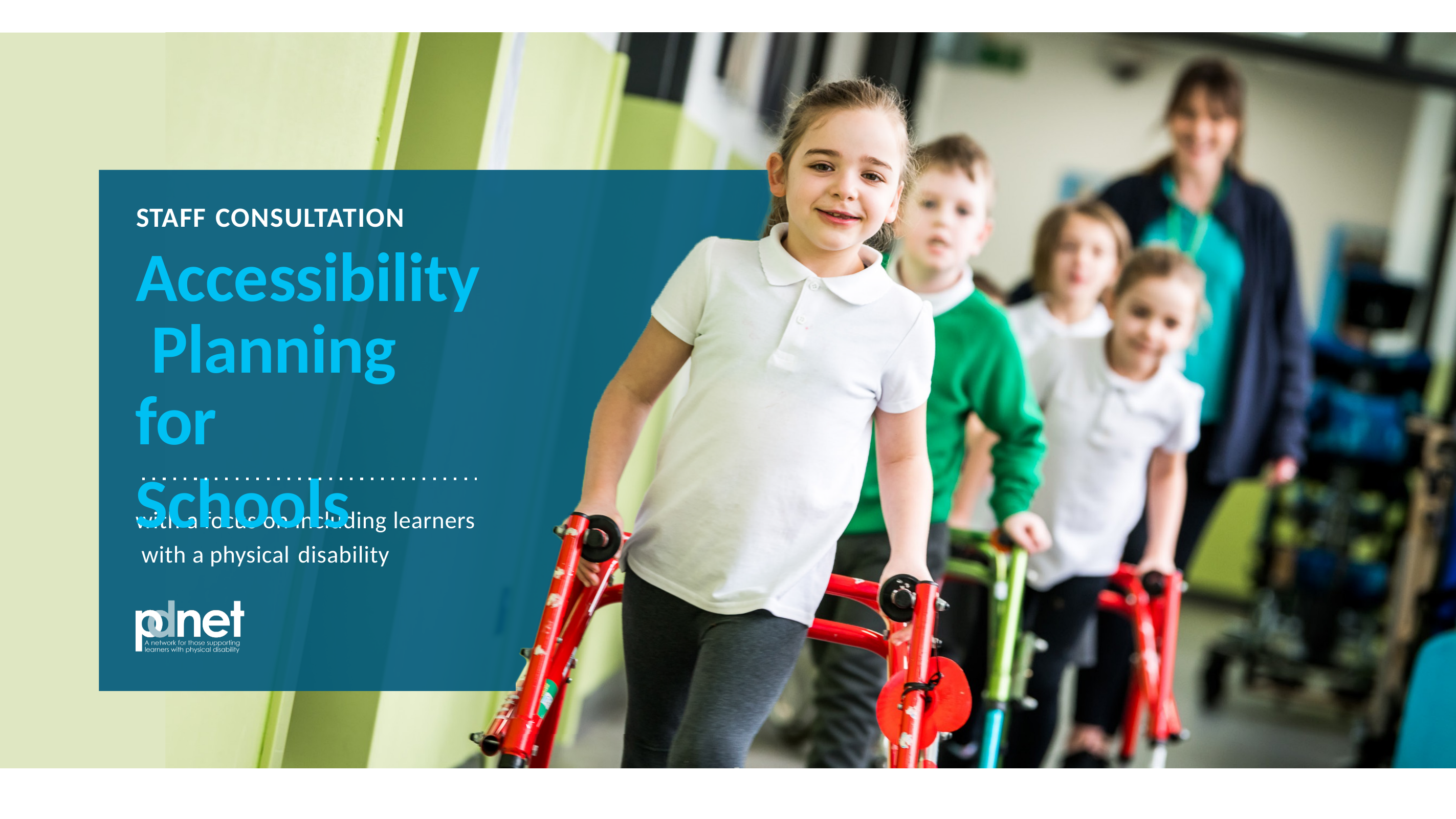

# STAFF CONSULTATION
Accessibility  Planning
for Schools

with a focus on including learners  with a physical disability